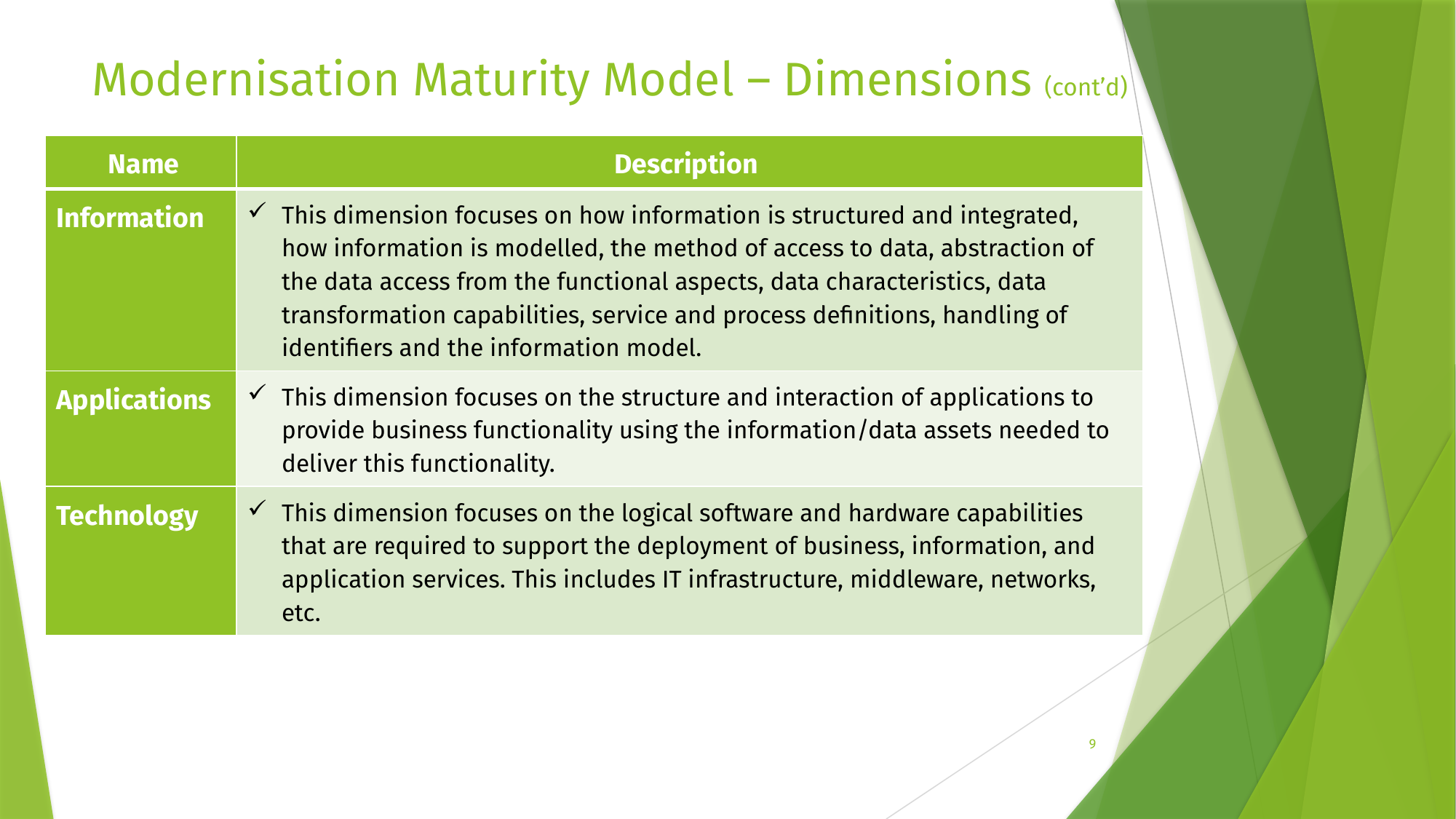

# Modernisation Maturity Model – Dimensions (cont’d)
| Name | Description |
| --- | --- |
| Information | This dimension focuses on how information is structured and integrated, how information is modelled, the method of access to data, abstraction of the data access from the functional aspects, data characteristics, data transformation capabilities, service and process definitions, handling of identifiers and the information model. |
| Applications | This dimension focuses on the structure and interaction of applications to provide business functionality using the information/data assets needed to deliver this functionality. |
| Technology | This dimension focuses on the logical software and hardware capabilities that are required to support the deployment of business, information, and application services. This includes IT infrastructure, middleware, networks, etc. |

9